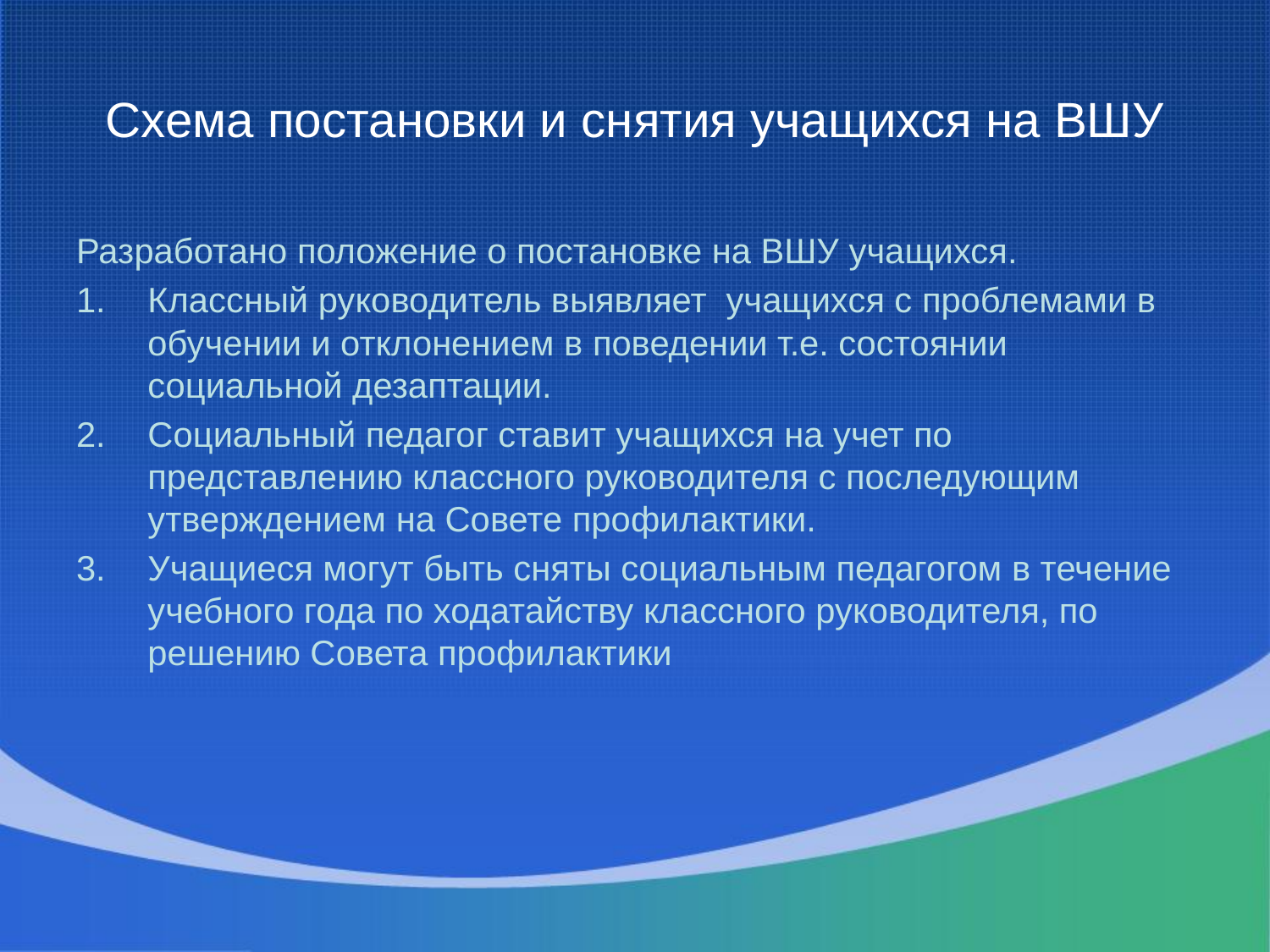

# Схема постановки и снятия учащихся на ВШУ
Разработано положение о постановке на ВШУ учащихся.
Классный руководитель выявляет  учащихся с проблемами в обучении и отклонением в поведении т.е. состоянии социальной дезаптации.
Социальный педагог ставит учащихся на учет по  представлению классного руководителя с последующим утверждением на Совете профилактики.
Учащиеся могут быть сняты социальным педагогом в течение учебного года по ходатайству классного руководителя, по решению Совета профилактики